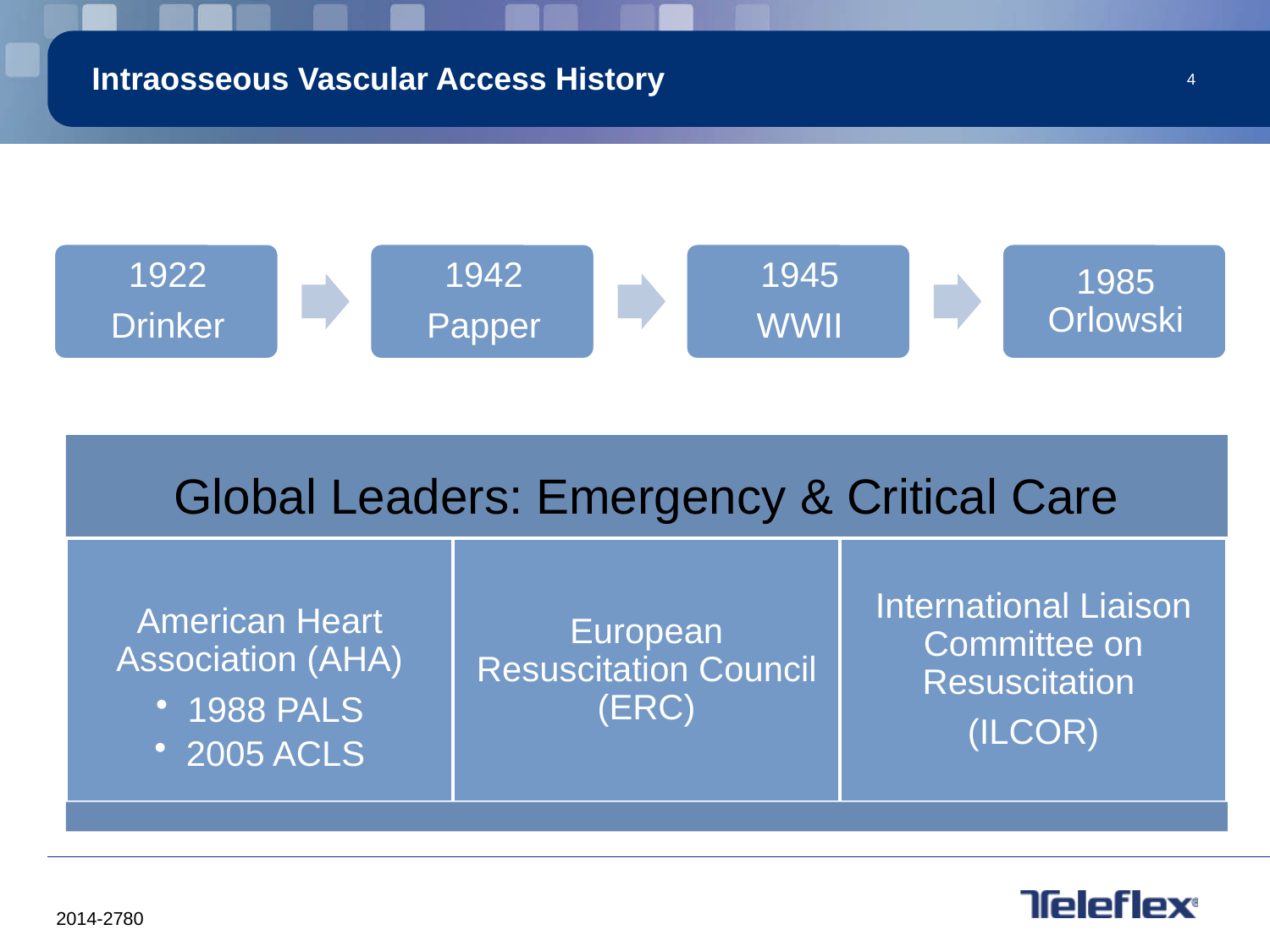

# Intraosseous Vascular Access History
1922
Drinker

1942
Papper

1945
WWII

1985 Orlowski
Global Leaders: Emergency & Critical Care

American Heart Association (AHA)
1988 PALS
2005 ACLS
European Resuscitation Council (ERC)
International Liaison Committee on Resuscitation
(ILCOR)